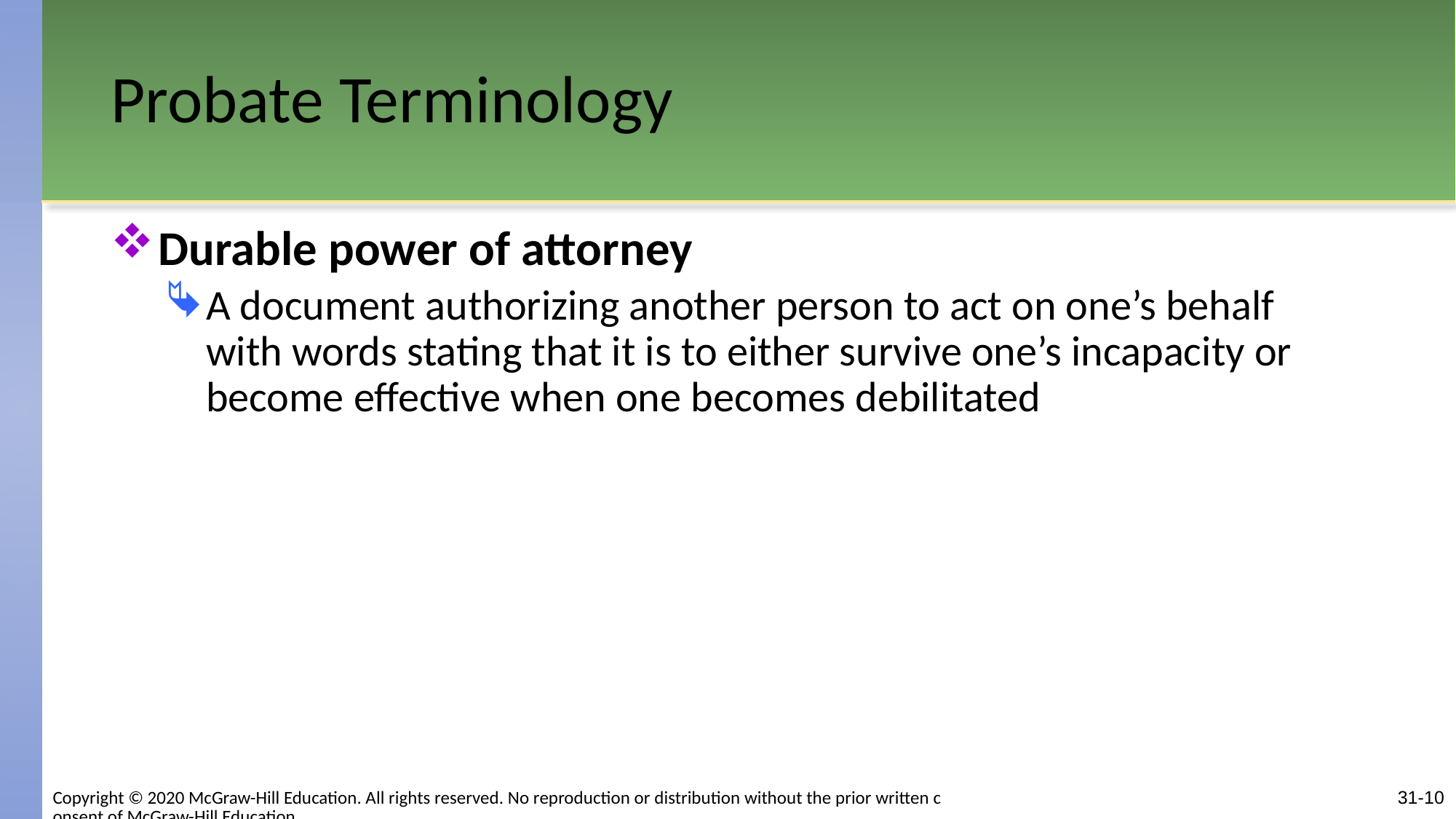

# Probate Terminology
Durable power of attorney
A document authorizing another person to act on one’s behalf with words stating that it is to either survive one’s incapacity or become effective when one becomes debilitated

Copyright © 2020 McGraw-Hill Education. All rights reserved. No reproduction or distribution without the prior written consent of McGraw-Hill Education.
31-10